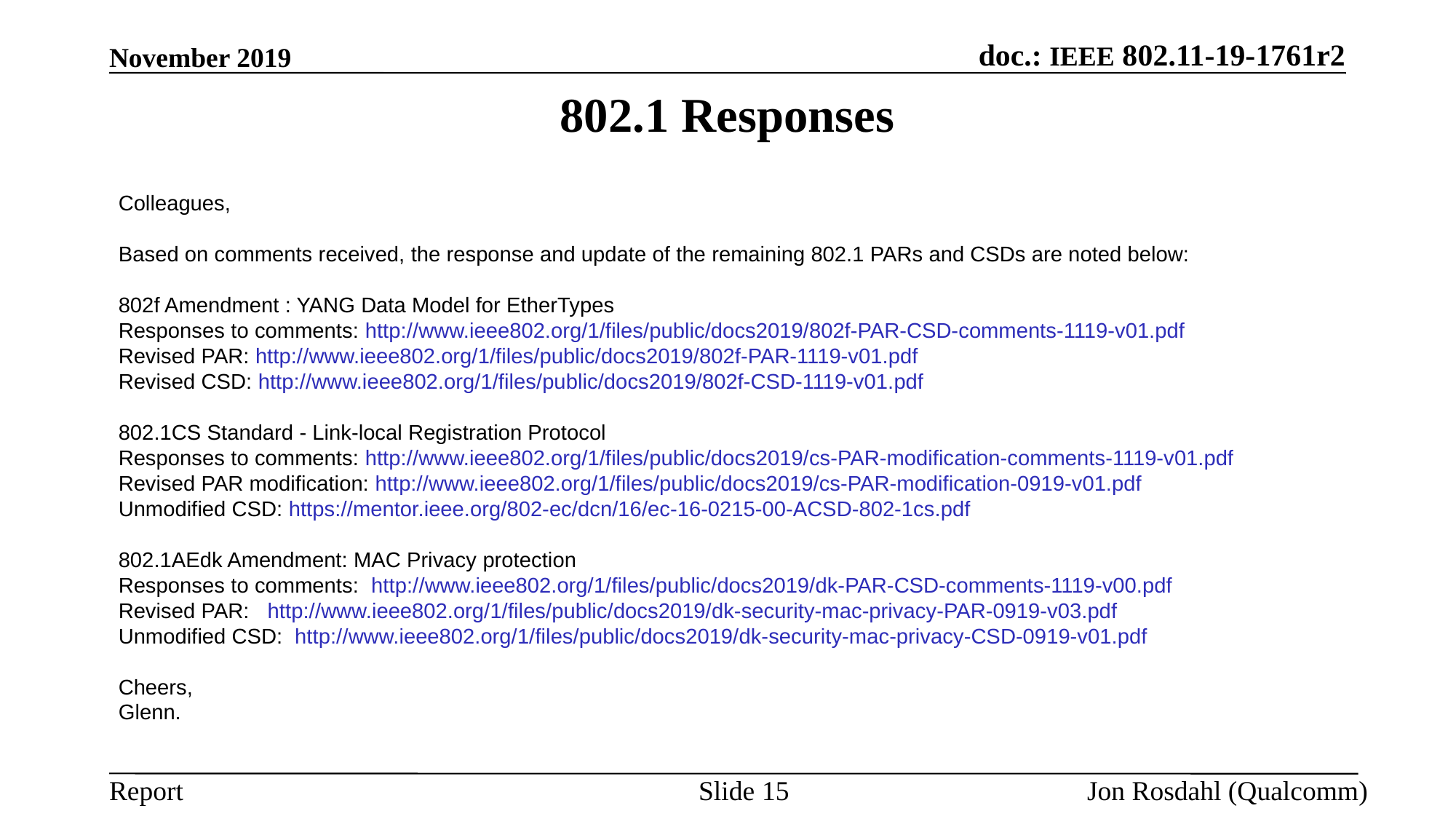

November 2019
# 802.1 Responses
Colleagues,

Based on comments received, the response and update of the remaining 802.1 PARs and CSDs are noted below:

802f Amendment : YANG Data Model for EtherTypes
Responses to comments: http://www.ieee802.org/1/files/public/docs2019/802f-PAR-CSD-comments-1119-v01.pdf
Revised PAR: http://www.ieee802.org/1/files/public/docs2019/802f-PAR-1119-v01.pdf
Revised CSD: http://www.ieee802.org/1/files/public/docs2019/802f-CSD-1119-v01.pdf

802.1CS Standard - Link-local Registration Protocol
Responses to comments: http://www.ieee802.org/1/files/public/docs2019/cs-PAR-modification-comments-1119-v01.pdf
Revised PAR modification: http://www.ieee802.org/1/files/public/docs2019/cs-PAR-modification-0919-v01.pdf
Unmodified CSD: https://mentor.ieee.org/802-ec/dcn/16/ec-16-0215-00-ACSD-802-1cs.pdf

802.1AEdk Amendment: MAC Privacy protection
Responses to comments:  http://www.ieee802.org/1/files/public/docs2019/dk-PAR-CSD-comments-1119-v00.pdf
Revised PAR:   http://www.ieee802.org/1/files/public/docs2019/dk-security-mac-privacy-PAR-0919-v03.pdf
Unmodified CSD:  http://www.ieee802.org/1/files/public/docs2019/dk-security-mac-privacy-CSD-0919-v01.pdf

Cheers,
Glenn.
Slide 15
Jon Rosdahl (Qualcomm)